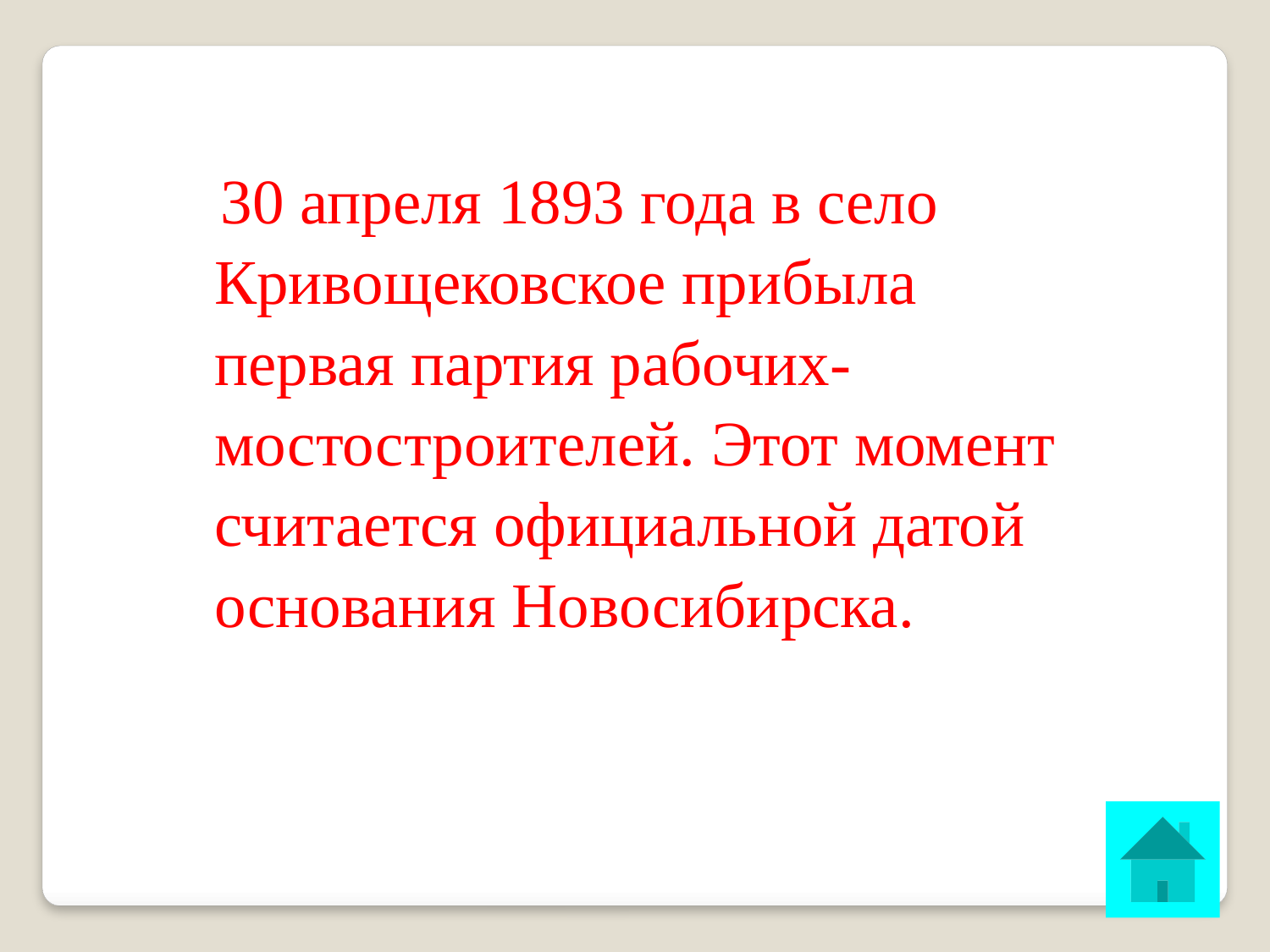

| 30 апреля 1893 года в село Кривощековское прибыла первая партия рабочих-мостостроителей. Этот момент считается официальной датой основания Новосибирска. |
| --- |